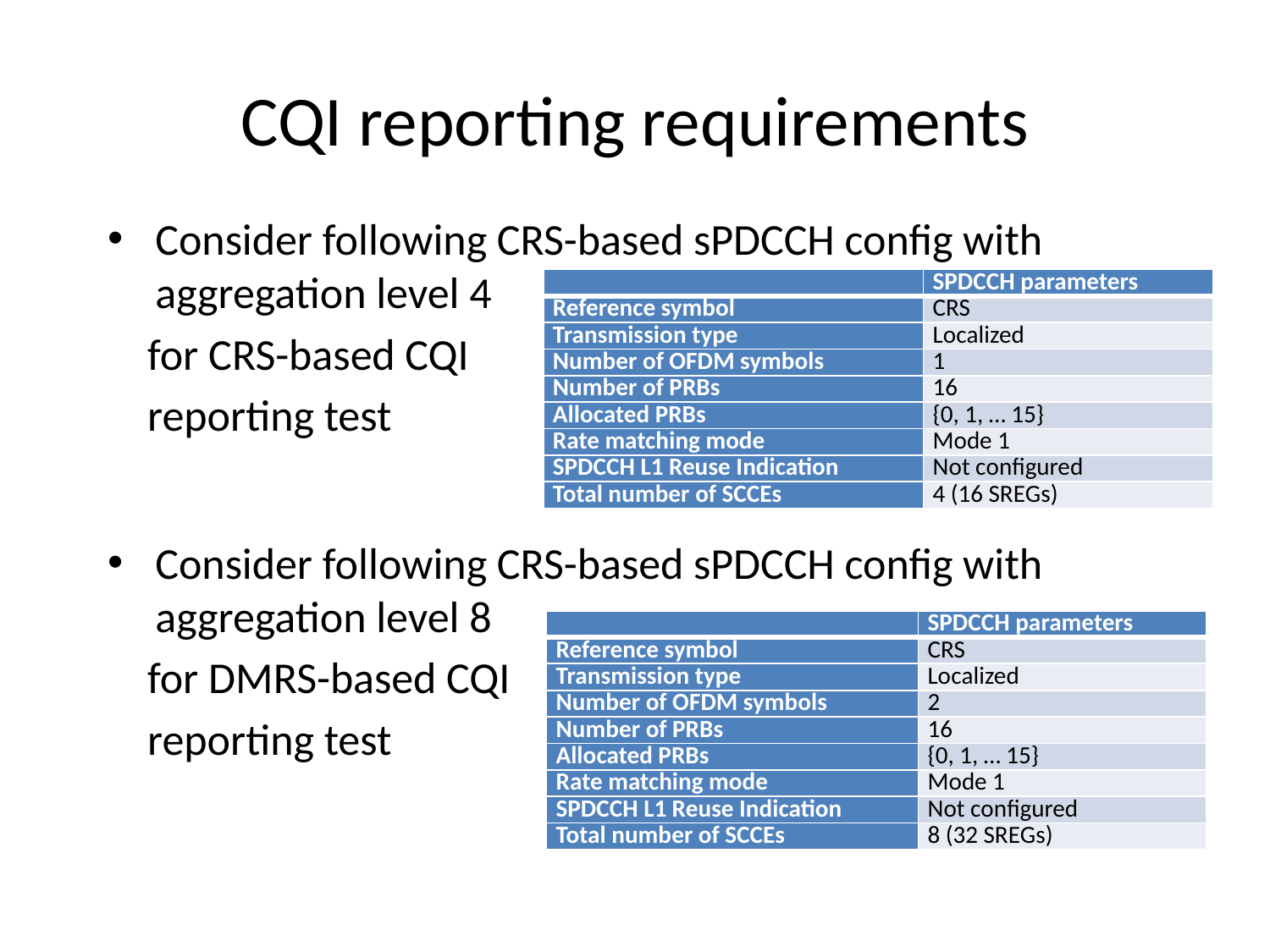

# CQI reporting requirements
Consider following CRS-based sPDCCH config with aggregation level 4
    for CRS-based CQI
    reporting test

Consider following CRS-based sPDCCH config with aggregation level 8
    for DMRS-based CQI
    reporting test
|  | SPDCCH parameters |
| --- | --- |
| Reference symbol | CRS |
| Transmission type | Localized |
| Number of OFDM symbols | 1 |
| Number of PRBs | 16 |
| Allocated PRBs | {0, 1, … 15} |
| Rate matching mode | Mode 1 |
| SPDCCH L1 Reuse Indication | Not configured |
| Total number of SCCEs | 4 (16 SREGs) |
|  | SPDCCH parameters |
| --- | --- |
| Reference symbol | CRS |
| Transmission type | Localized |
| Number of OFDM symbols | 2 |
| Number of PRBs | 16 |
| Allocated PRBs | {0, 1, … 15} |
| Rate matching mode | Mode 1 |
| SPDCCH L1 Reuse Indication | Not configured |
| Total number of SCCEs | 8 (32 SREGs) |